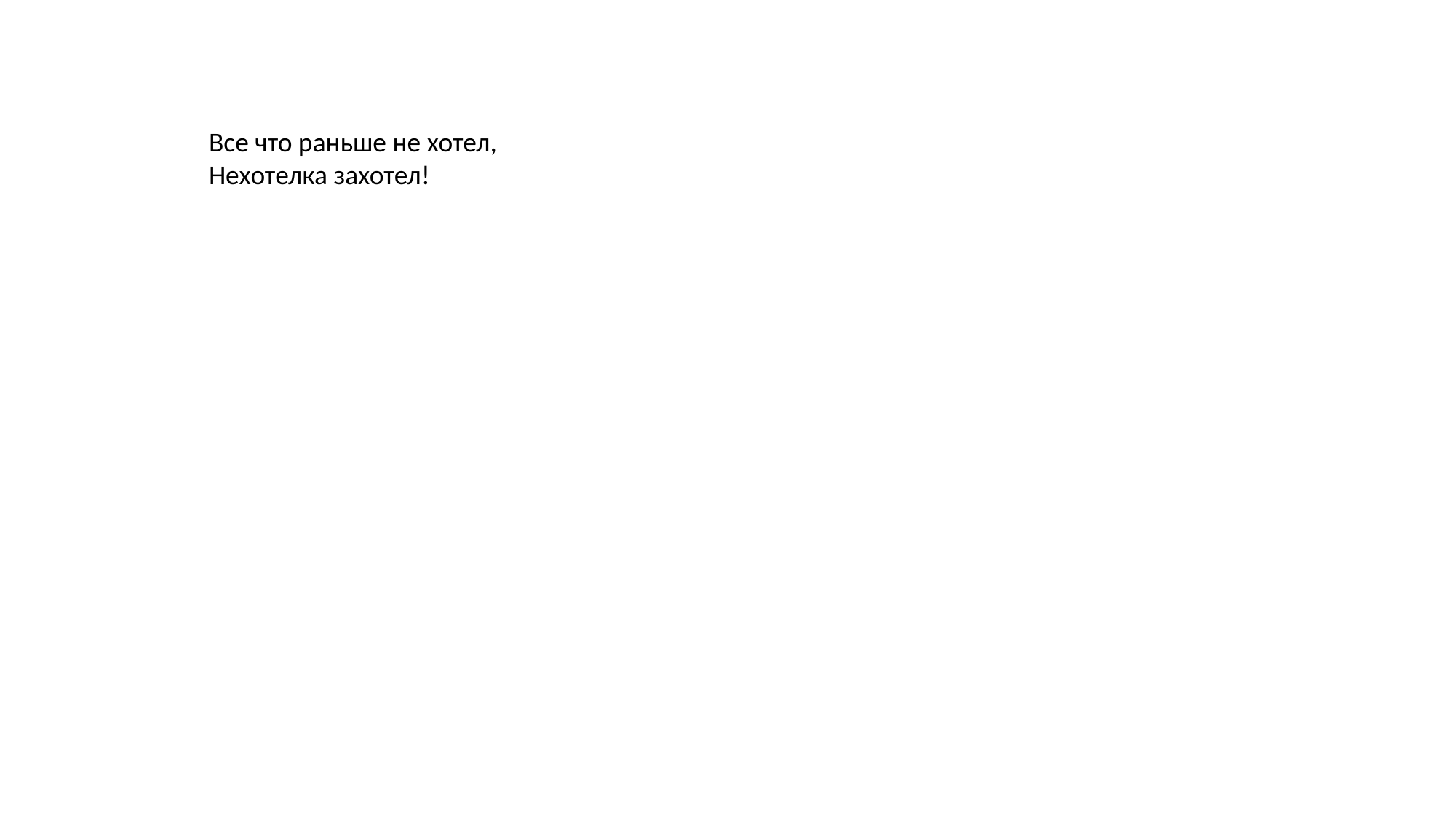

Все что раньше не хотел,
Нехотелка захотел!